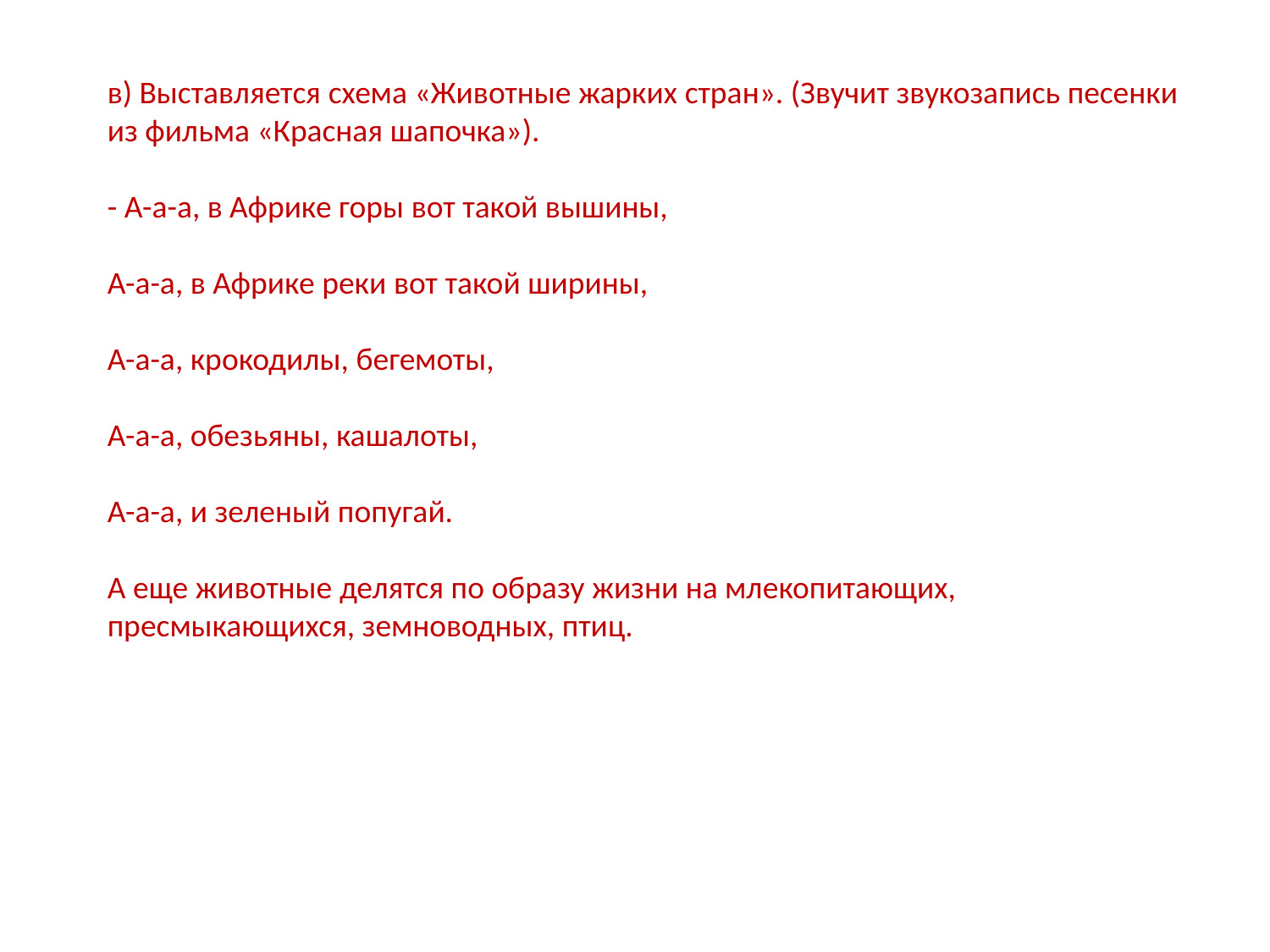

в) Выставляется схема «Животные жарких стран». (Звучит звукозапись песенки из фильма «Красная шапочка»).

- А-а-а, в Африке горы вот такой вышины,

А-а-а, в Африке реки вот такой ширины,

А-а-а, крокодилы, бегемоты,

А-а-а, обезьяны, кашалоты,

А-а-а, и зеленый попугай.

А еще животные делятся по образу жизни на млекопитающих, пресмыкающихся, земноводных, птиц.